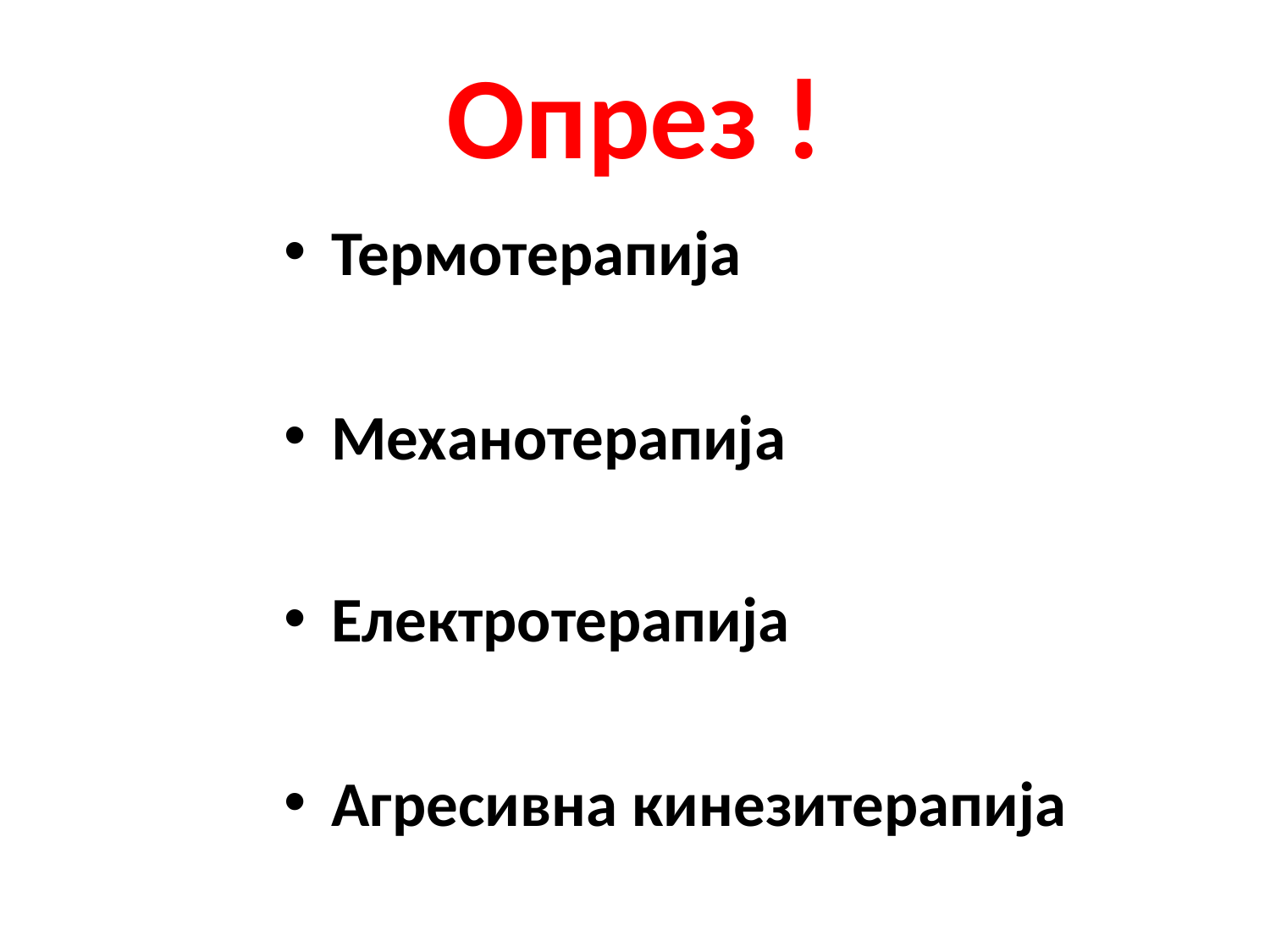

Опрез !
Термотерапија

Механотерапија

Електротерапија

Агресивна кинезитерапија